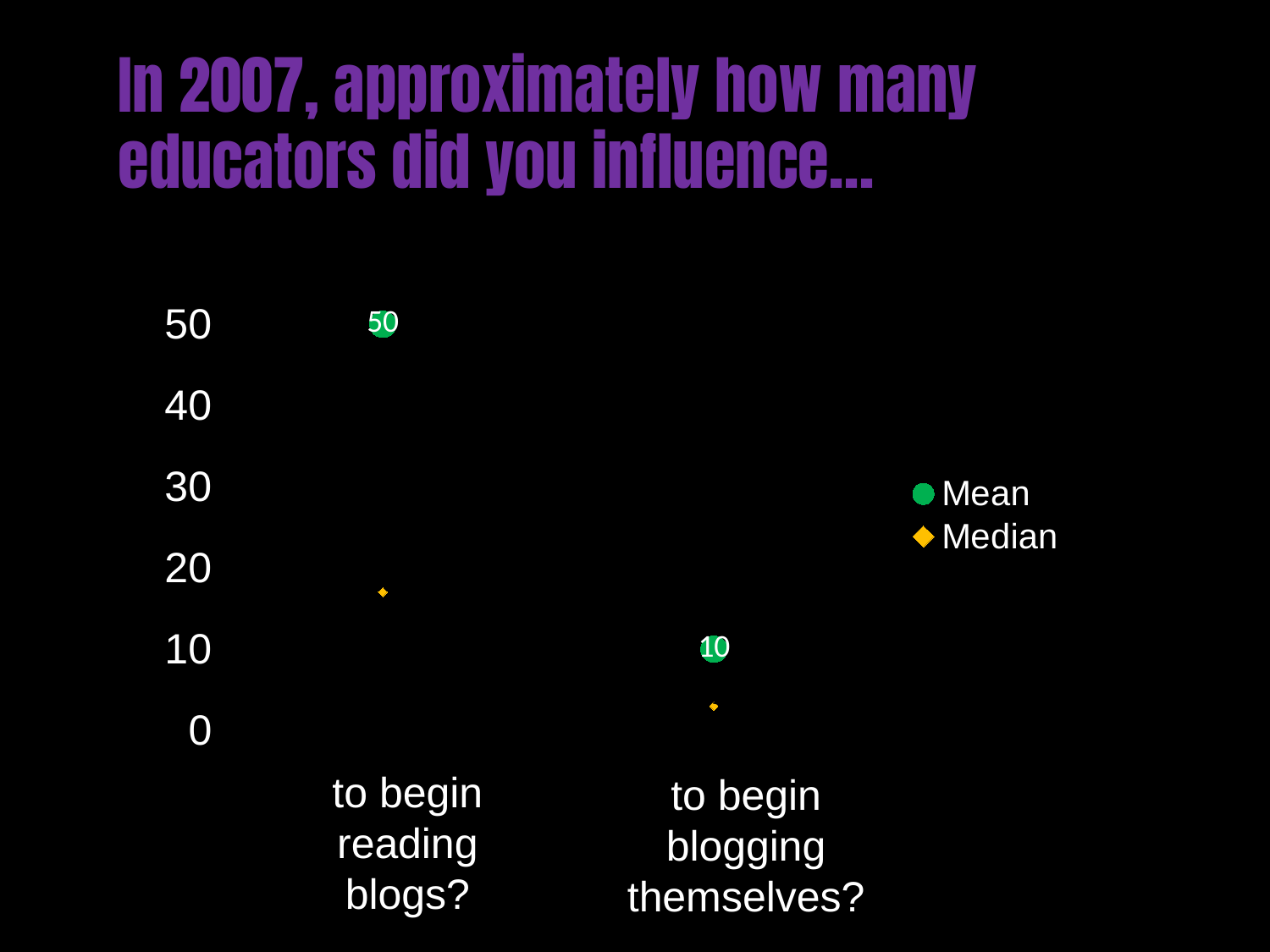

In 2007, approximately how many
educators did you influence…

### Chart

| Category | Mean | Median |
|---|---|---|
| to begin reading blogs? | 50.0 | 17.0 |
| to begin blogging themselves? | 10.0 | 3.0 |
to begin
reading
blogs?
to begin
blogging
themselves?